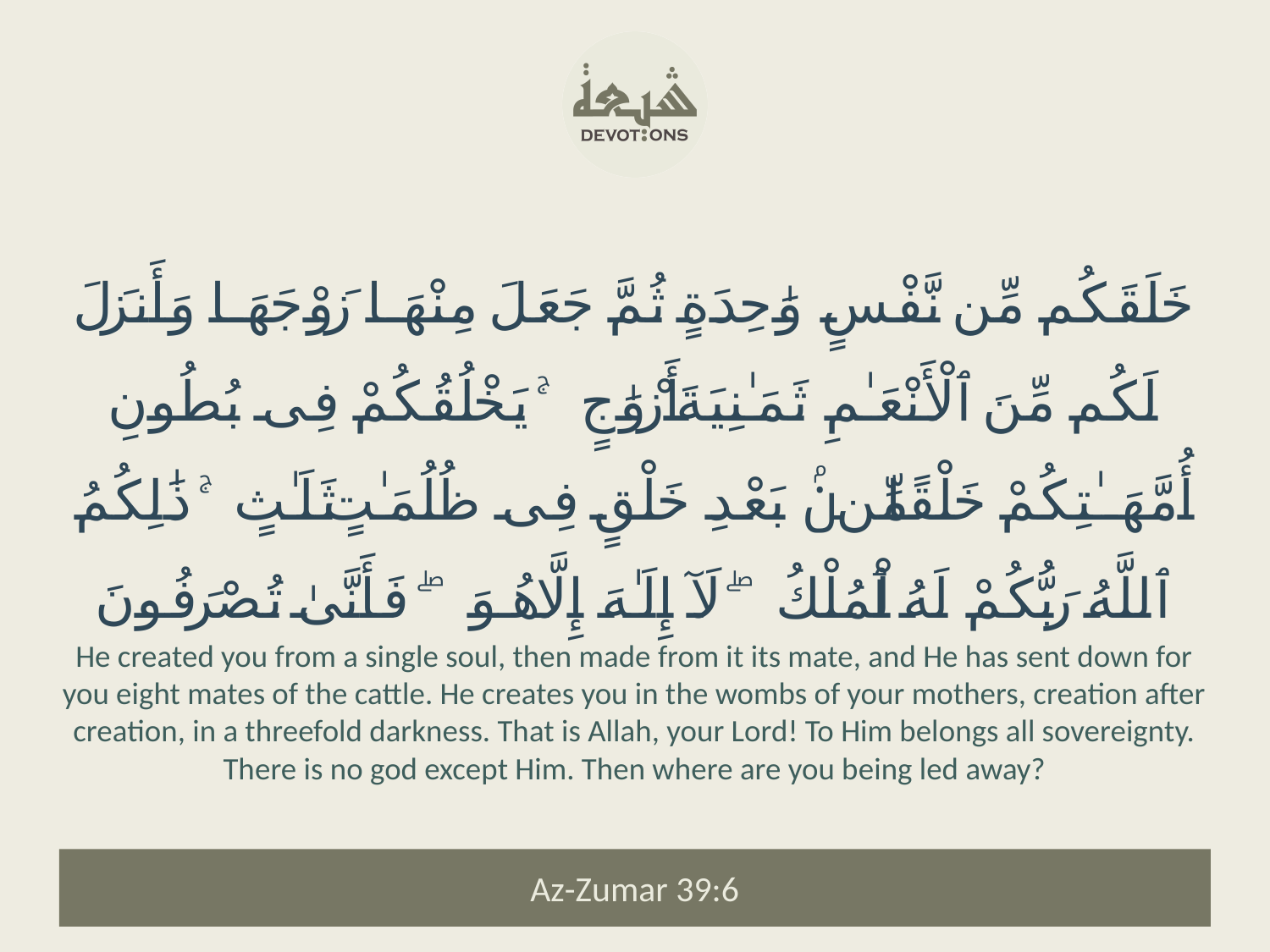

خَلَقَكُم مِّن نَّفْسٍ وَٰحِدَةٍ ثُمَّ جَعَلَ مِنْهَا زَوْجَهَا وَأَنزَلَ لَكُم مِّنَ ٱلْأَنْعَـٰمِ ثَمَـٰنِيَةَ أَزْوَٰجٍ ۚ يَخْلُقُكُمْ فِى بُطُونِ أُمَّهَـٰتِكُمْ خَلْقًا مِّنۢ بَعْدِ خَلْقٍ فِى ظُلُمَـٰتٍ ثَلَـٰثٍ ۚ ذَٰلِكُمُ ٱللَّهُ رَبُّكُمْ لَهُ ٱلْمُلْكُ ۖ لَآ إِلَـٰهَ إِلَّا هُوَ ۖ فَأَنَّىٰ تُصْرَفُونَ
He created you from a single soul, then made from it its mate, and He has sent down for you eight mates of the cattle. He creates you in the wombs of your mothers, creation after creation, in a threefold darkness. That is Allah, your Lord! To Him belongs all sovereignty. There is no god except Him. Then where are you being led away?
Az-Zumar 39:6